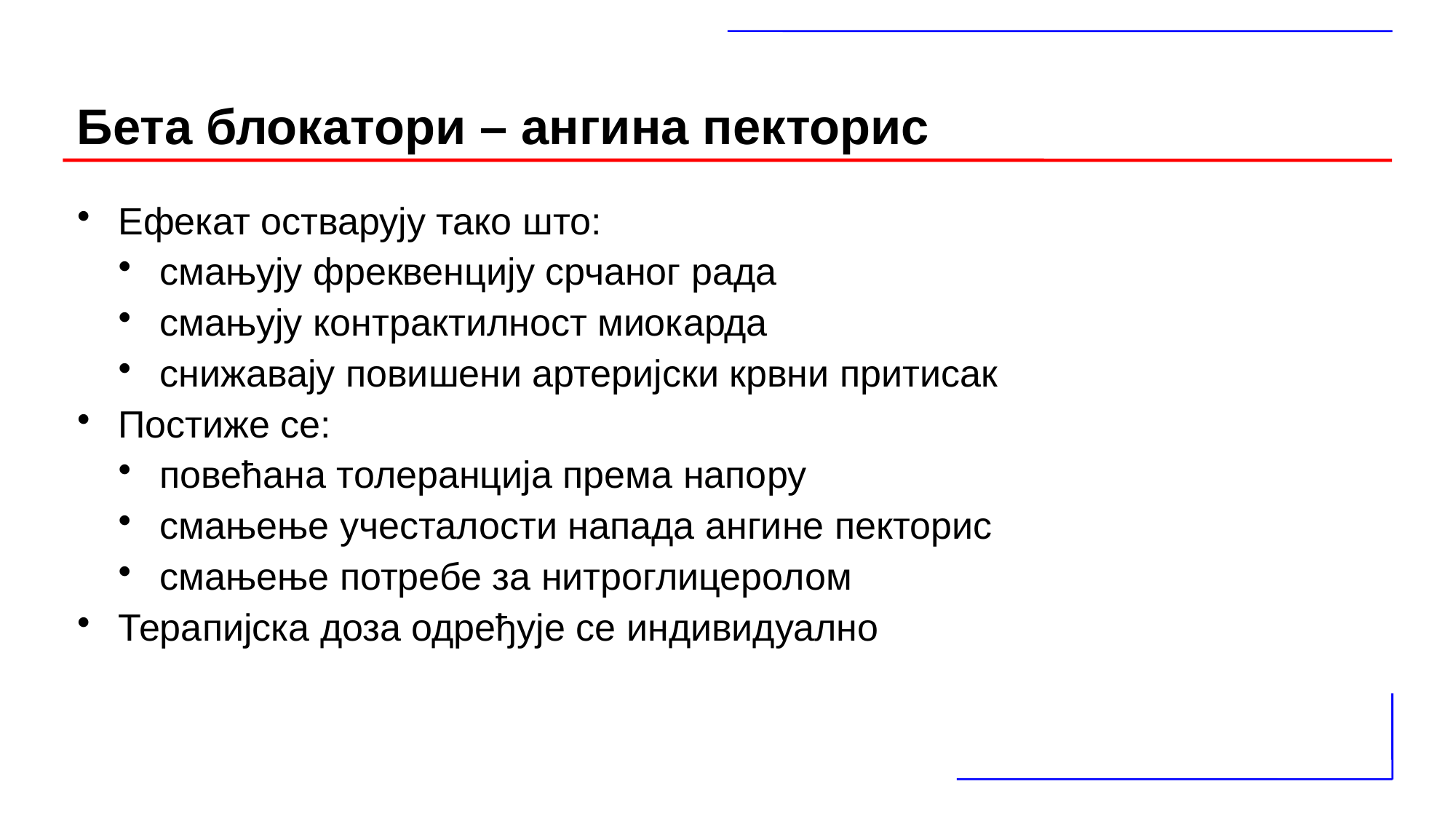

# Бета блокатори – ангина пекторис
Ефекат остварују тако што:
смањују фреквенцију срчаног рада
смањују контрактилност миокарда
снижавају повишени артеријски крвни притисак
Постиже се:
повећана толеранција према напору
смањење учесталости напада ангине пекторис
смањење потребе за нитроглицеролом
Терапијска доза одређује се индивидуално